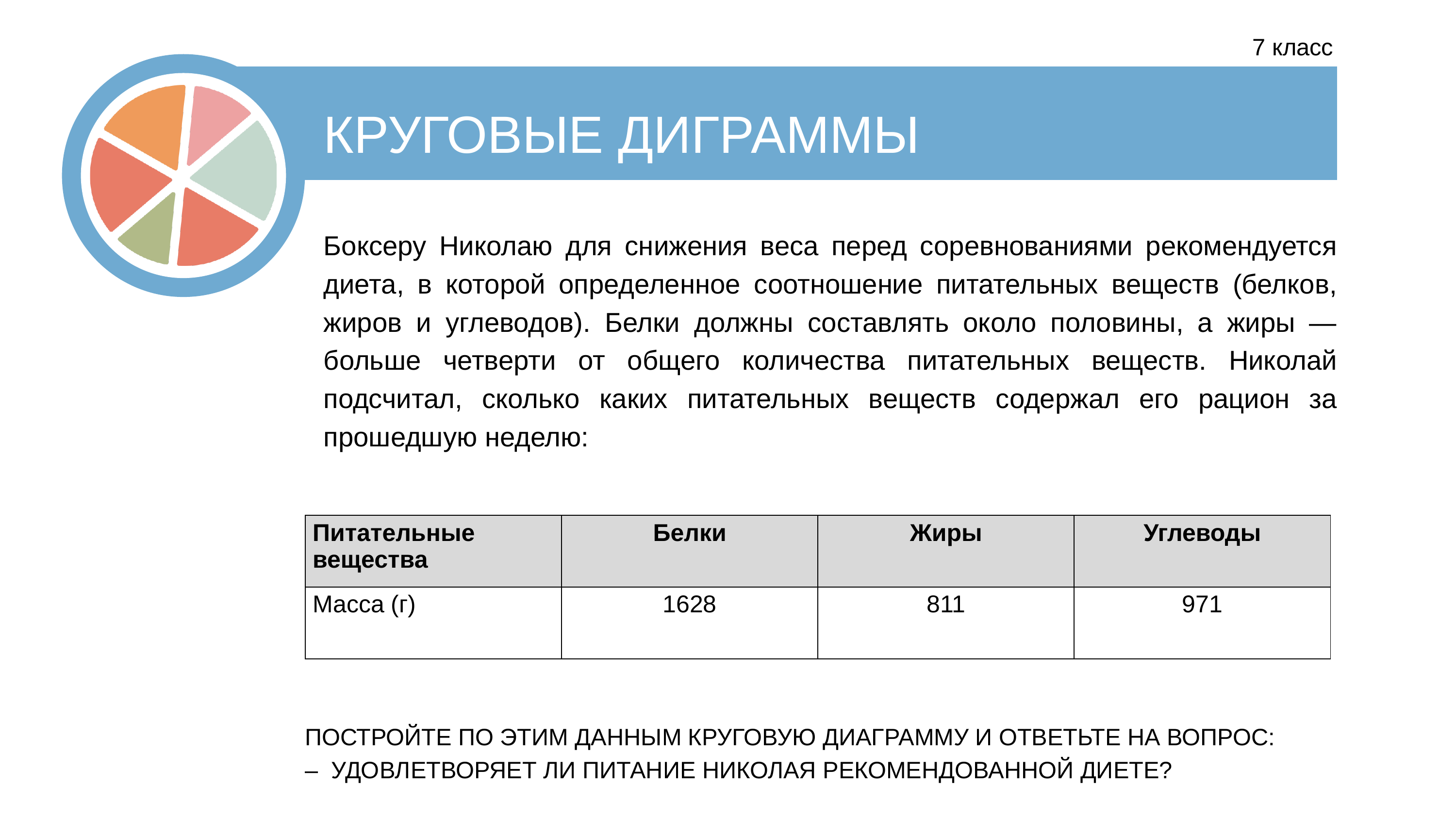

7 класс

КРУГОВЫЕ ДИГРАММЫ
Боксеру Николаю для снижения веса перед соревнованиями рекомендуется диета, в которой определенное соотношение питательных веществ (белков, жиров и углеводов). Белки должны составлять около половины, а жиры — больше четверти от общего количества питательных веществ. Николай подсчитал, сколько каких питательных веществ содержал его рацион за прошедшую неделю:
| Питательные вещества | Белки | Жиры | Углеводы |
| --- | --- | --- | --- |
| Масса (г) | 1628 | 811 | 971 |
ПОСТРОЙТЕ ПО ЭТИМ ДАННЫМ КРУГОВУЮ ДИАГРАММУ И ОТВЕТЬТЕ НА ВОПРОС:
–  УДОВЛЕТВОРЯЕТ ЛИ ПИТАНИЕ НИКОЛАЯ РЕКОМЕНДОВАННОЙ ДИЕТЕ?